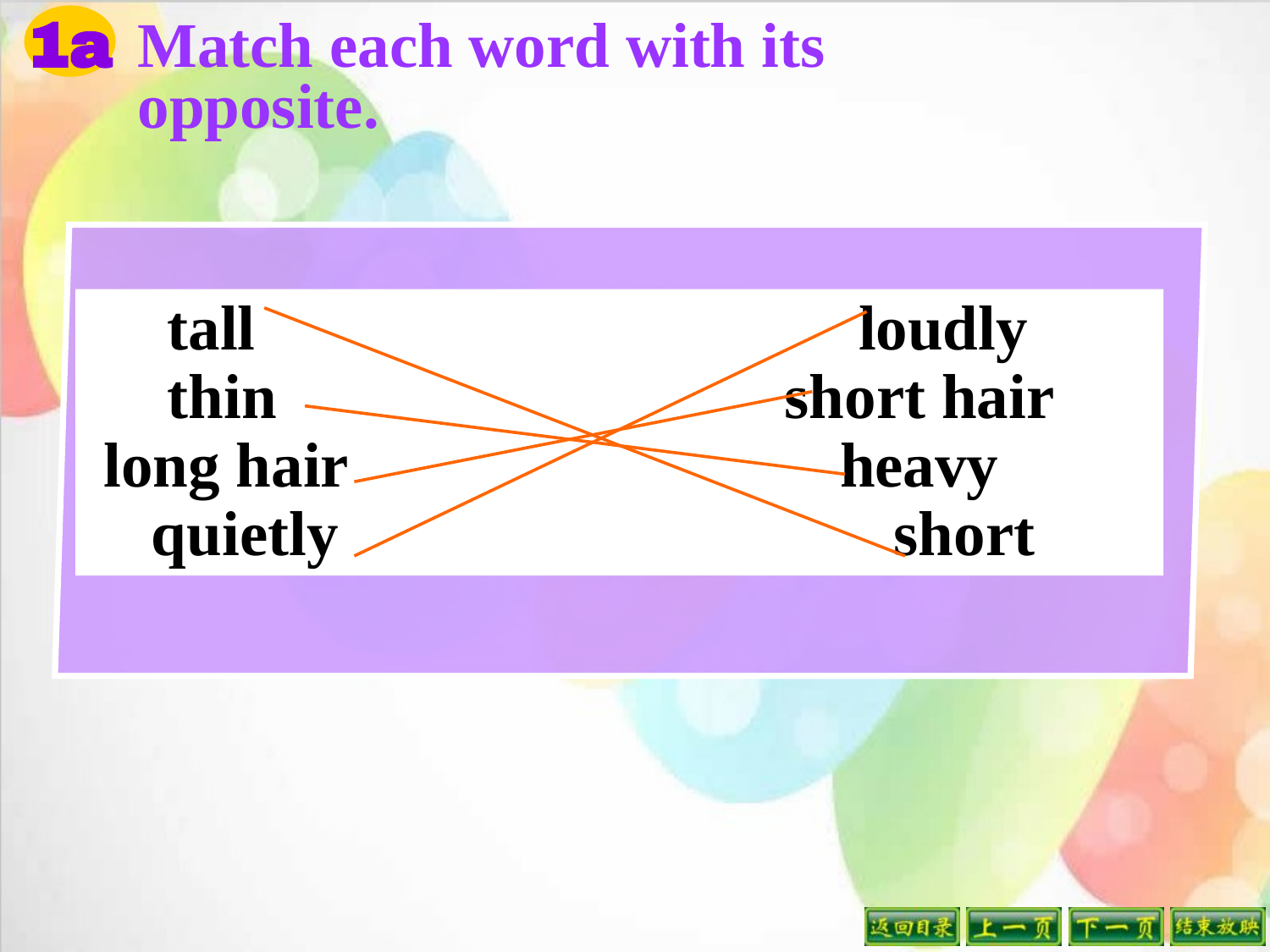

1a
Match each word with its opposite.

     tall                                      loudly
     thin                                short hair
 long hair                               heavy
    quietly                                   short